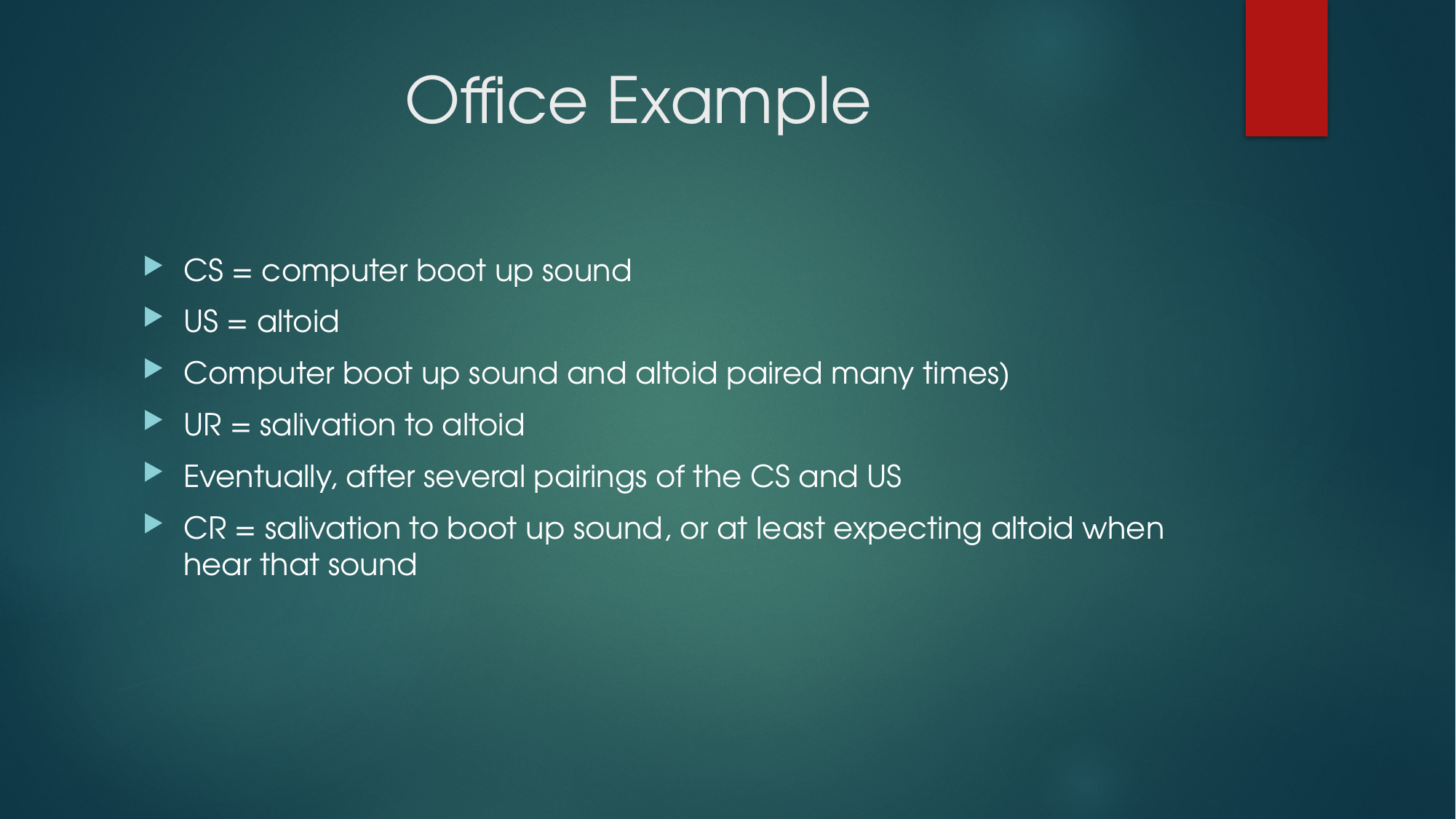

# Office Example
CS = computer boot up sound
US = altoid
Computer boot up sound and altoid paired many times)
UR = salivation to altoid
Eventually, after several pairings of the CS and US
CR = salivation to boot up sound, or at least expecting altoid when hear that sound